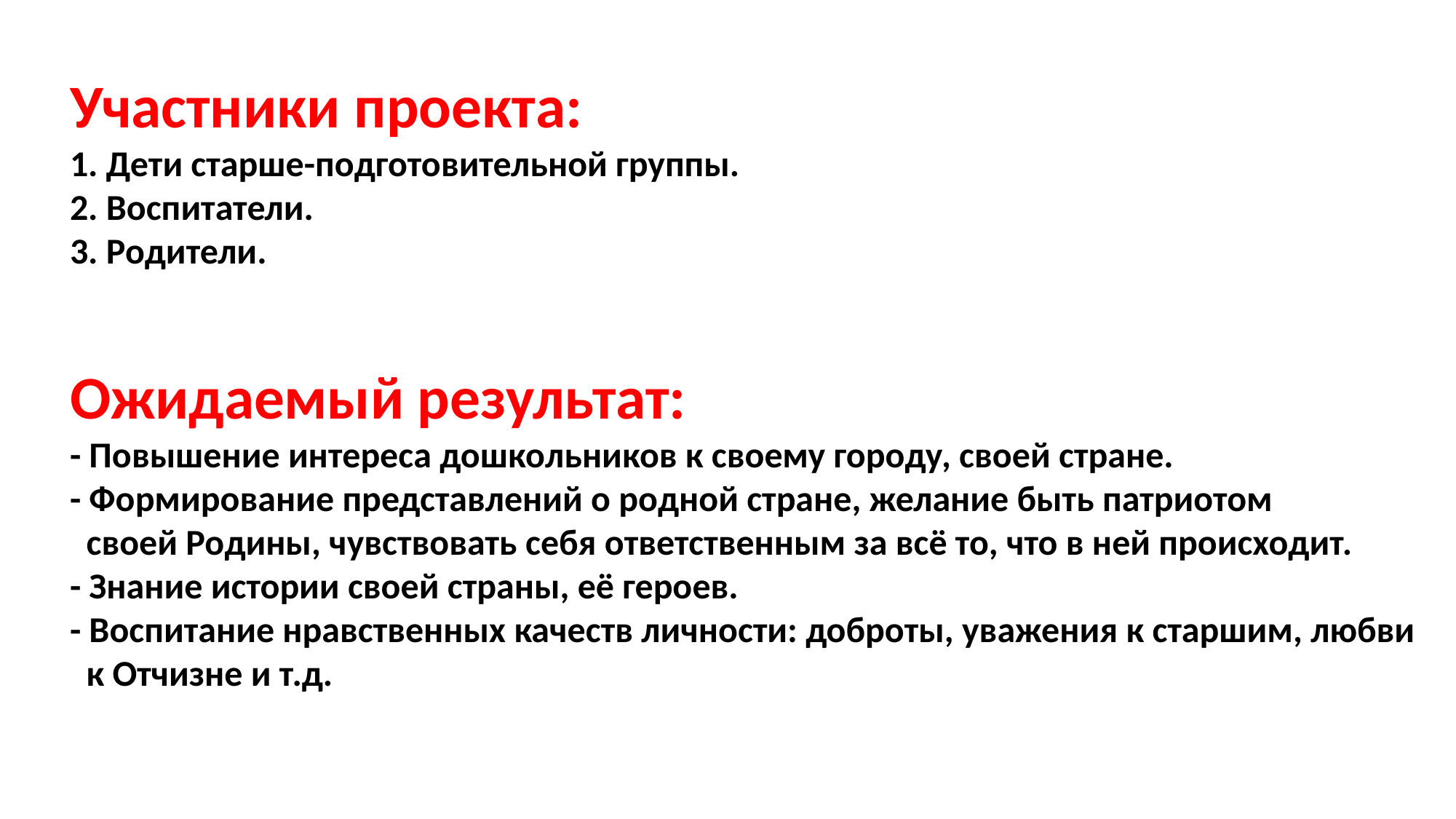

Участники проекта:
1. Дети старше-подготовительной группы.
2. Воспитатели.
3. Родители.
Ожидаемый результат:
- Повышение интереса дошкольников к своему городу, своей стране.
- Формирование представлений о родной стране, желание быть патриотом
  своей Родины, чувствовать себя ответственным за всё то, что в ней происходит.
- Знание истории своей страны, её героев.
- Воспитание нравственных качеств личности: доброты, уважения к старшим, любви
  к Отчизне и т.д.